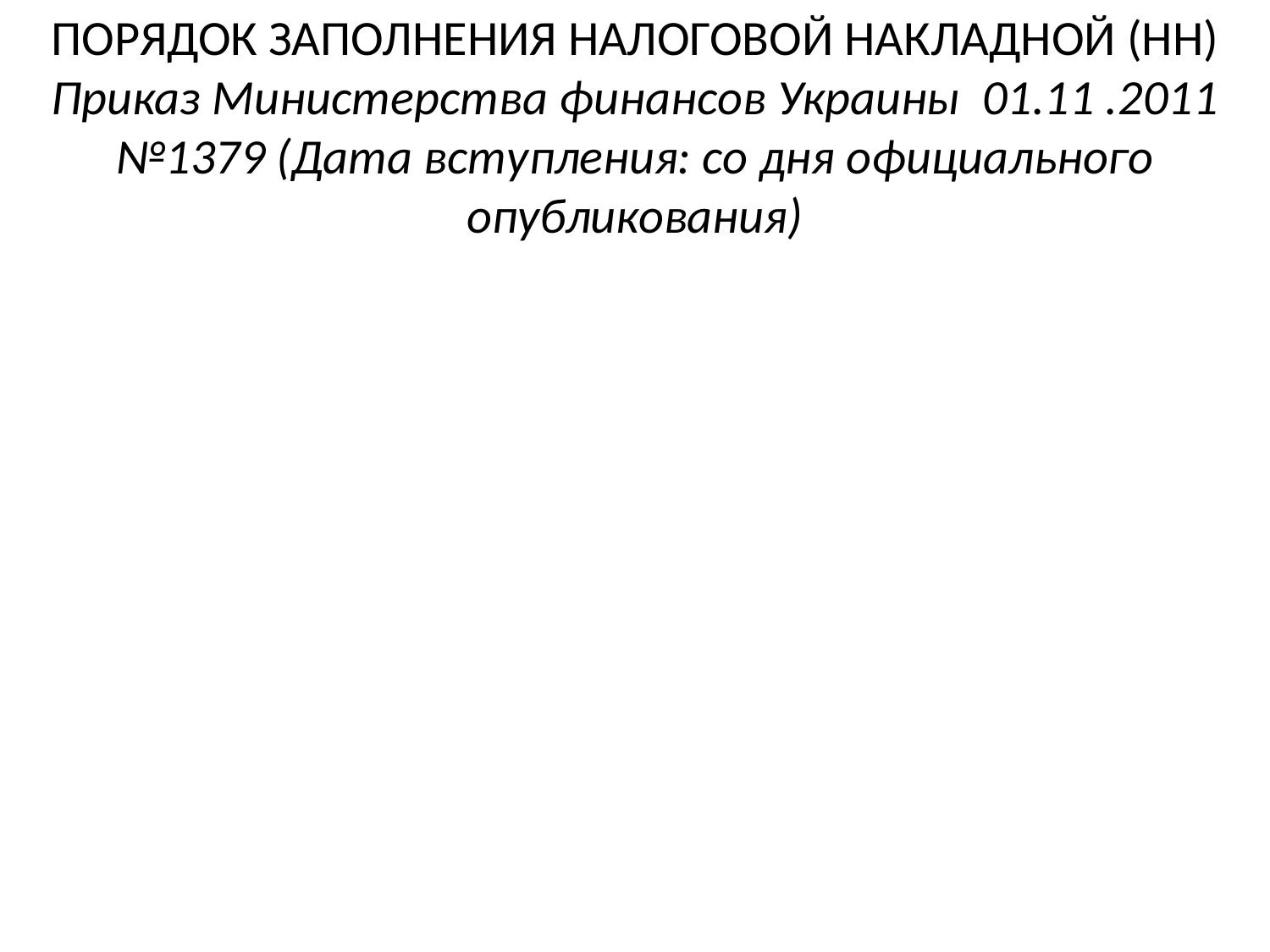

ПОРЯДОК ЗАПОЛНЕНИЯ НАЛОГОВОЙ НАКЛАДНОЙ (НН)
Приказ Министерства финансов Украины  01.11 .2011 №1379 (Дата вступления: со дня официального опубликования)